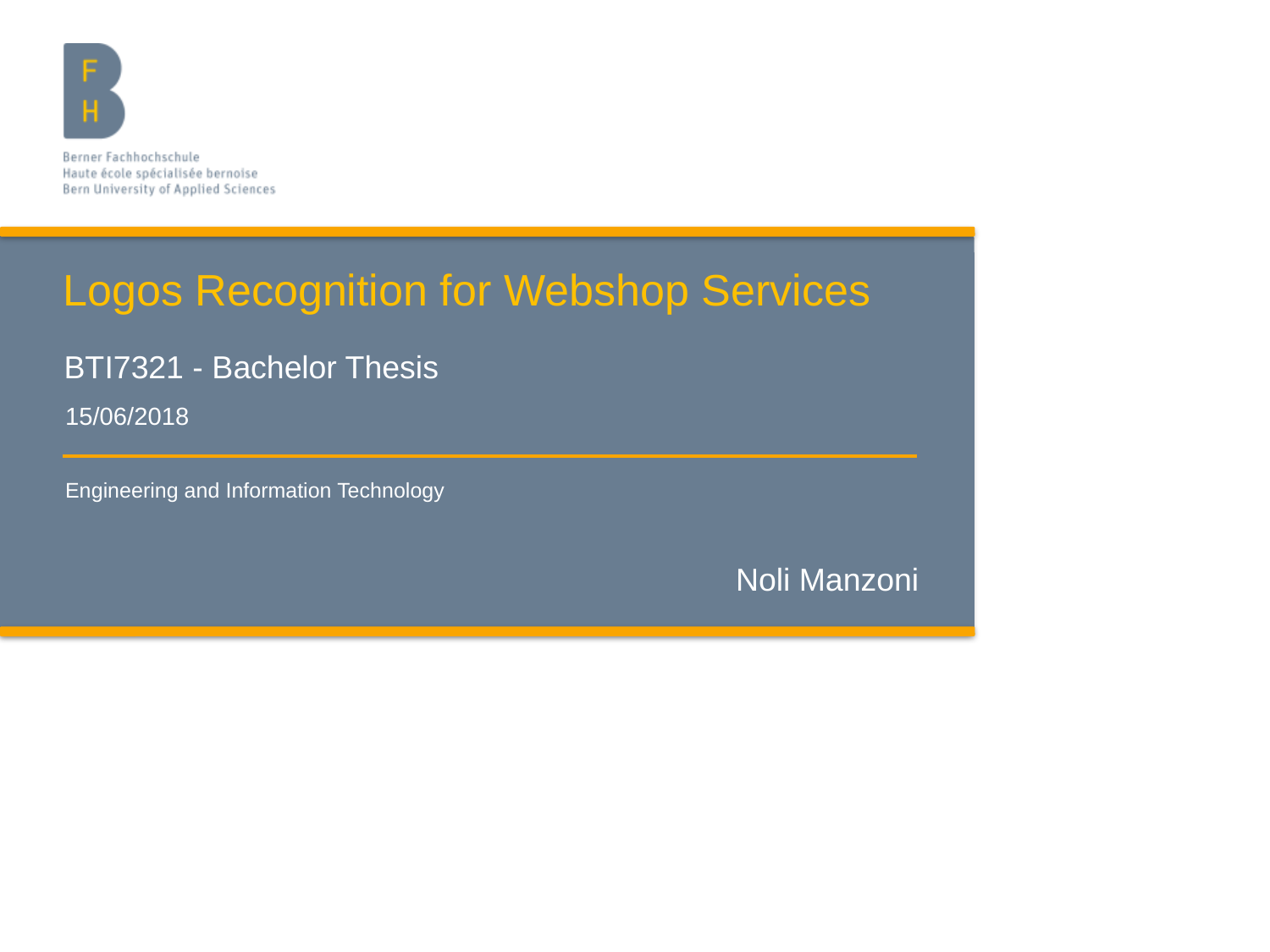

# Logos Recognition for Webshop Services
BTI7321 - Bachelor Thesis